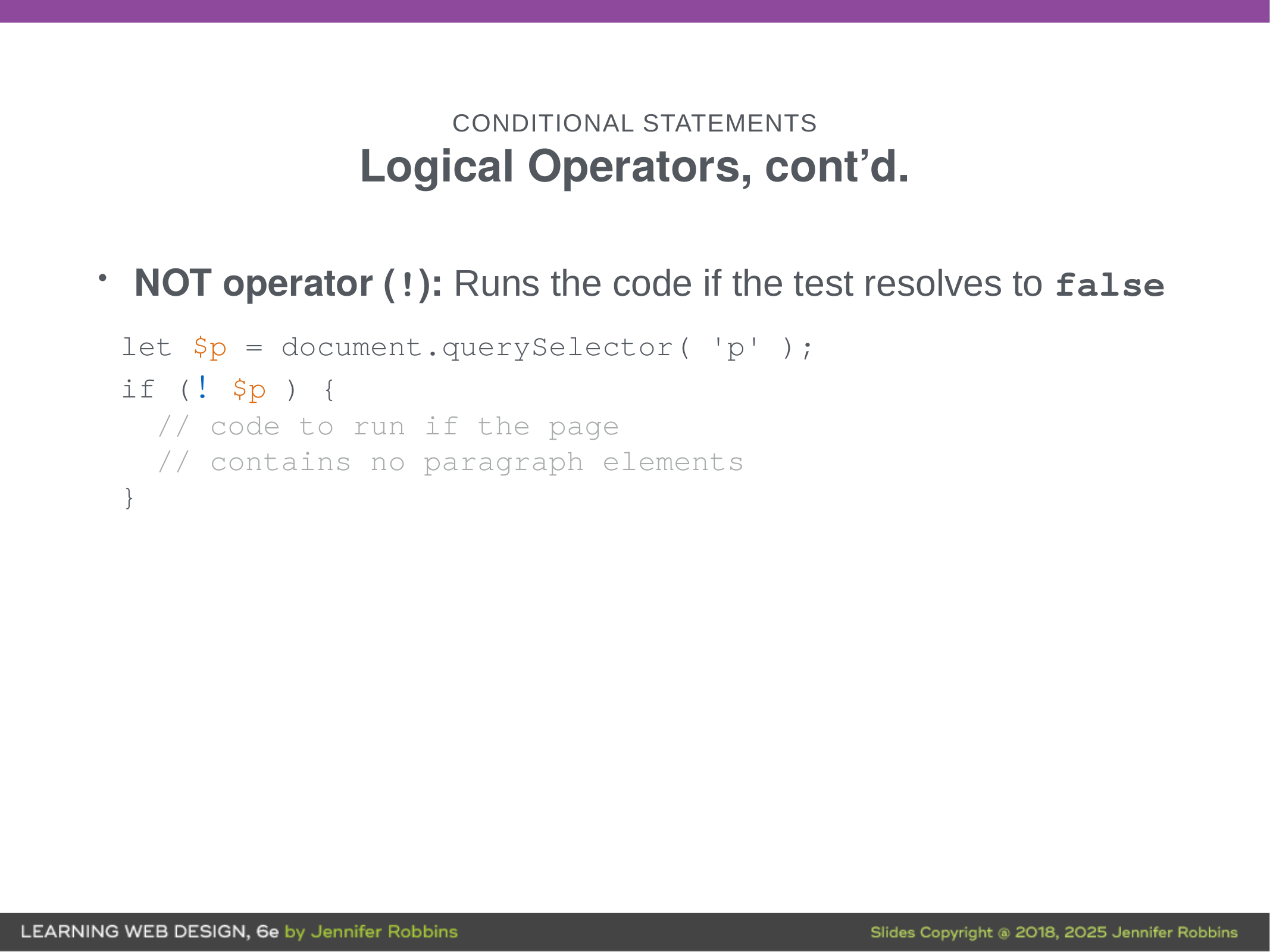

# CONDITIONAL STATEMENTS
Logical Operators, cont’d.
NOT operator (!): Runs the code if the test resolves to false
let $p = document.querySelector( 'p' );
if (! $p ) {
  // code to run if the page
  // contains no paragraph elements
}